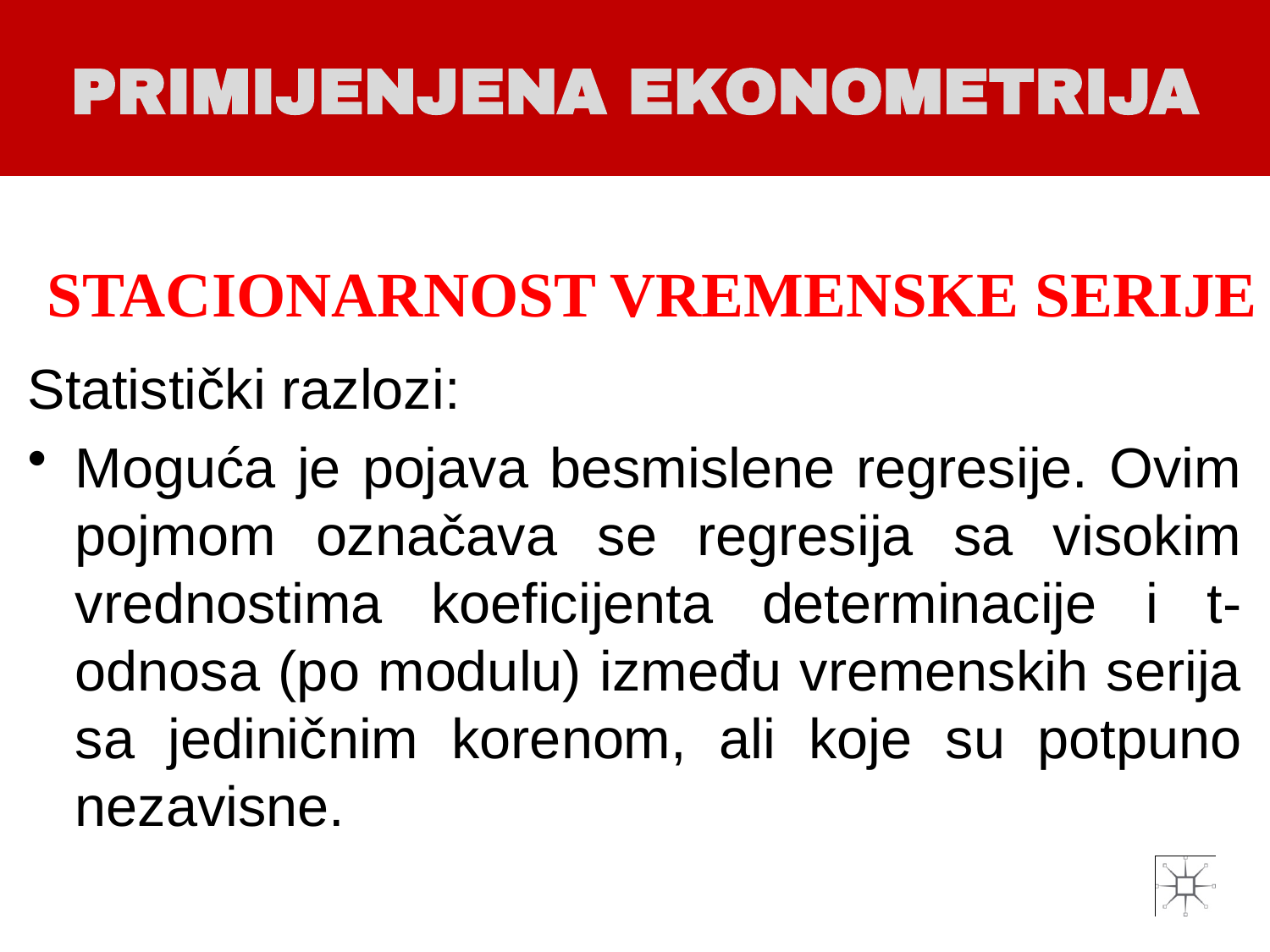

PRIMIJENJENA EKONOMETRIJA
# STACIONARNOST VREMENSKE SERIJE
Statistički razlozi:
Moguća je pojava besmislene regresije. Ovim pojmom označava se regresija sa visokim vrednostima koeficijenta determinacije i t-odnosa (po modulu) između vremenskih serija sa jediničnim korenom, ali koje su potpuno nezavisne.